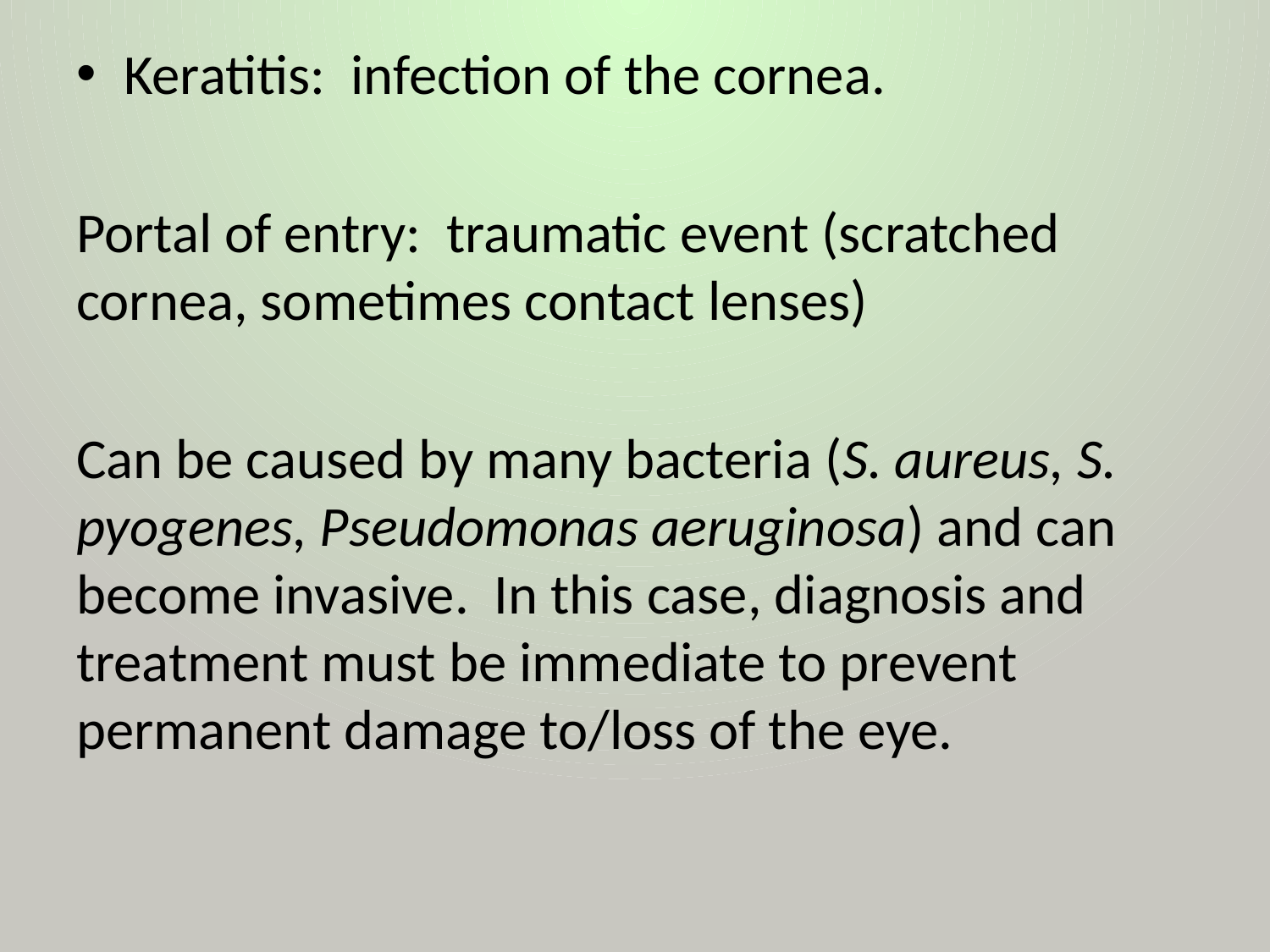

Keratitis:  infection of the cornea.

Portal of entry:  traumatic event (scratched cornea, sometimes contact lenses)

Can be caused by many bacteria (S. aureus, S. pyogenes, Pseudomonas aeruginosa) and can become invasive.  In this case, diagnosis and treatment must be immediate to prevent permanent damage to/loss of the eye.